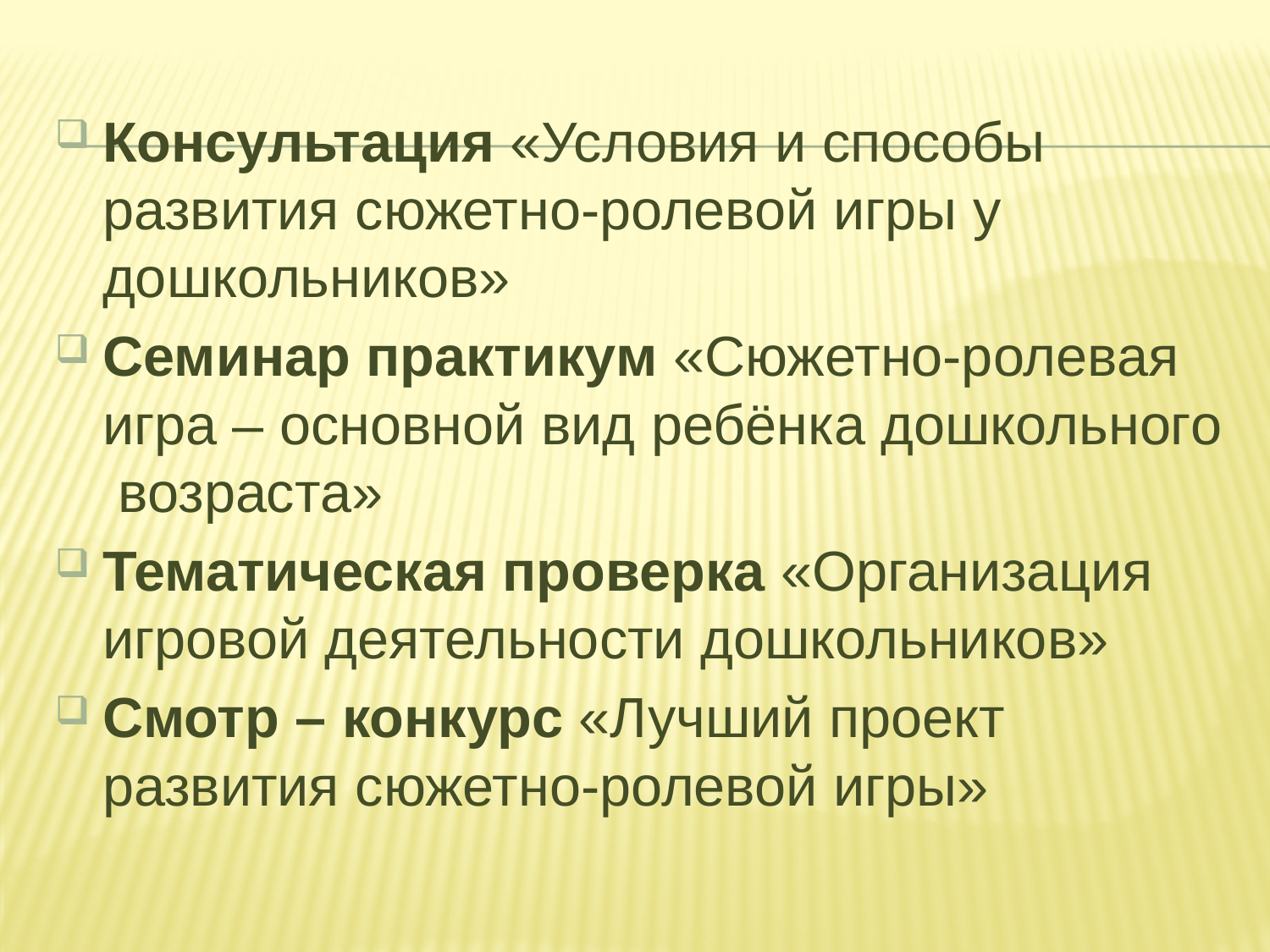

Консультация «Условия и способы развития сюжетно-ролевой игры у дошкольников»
Семинар практикум «Сюжетно-ролевая игра – основной вид ребёнка дошкольного  возраста»
Тематическая проверка «Организация игровой деятельности дошкольников»
Смотр – конкурс «Лучший проект развития сюжетно-ролевой игры»